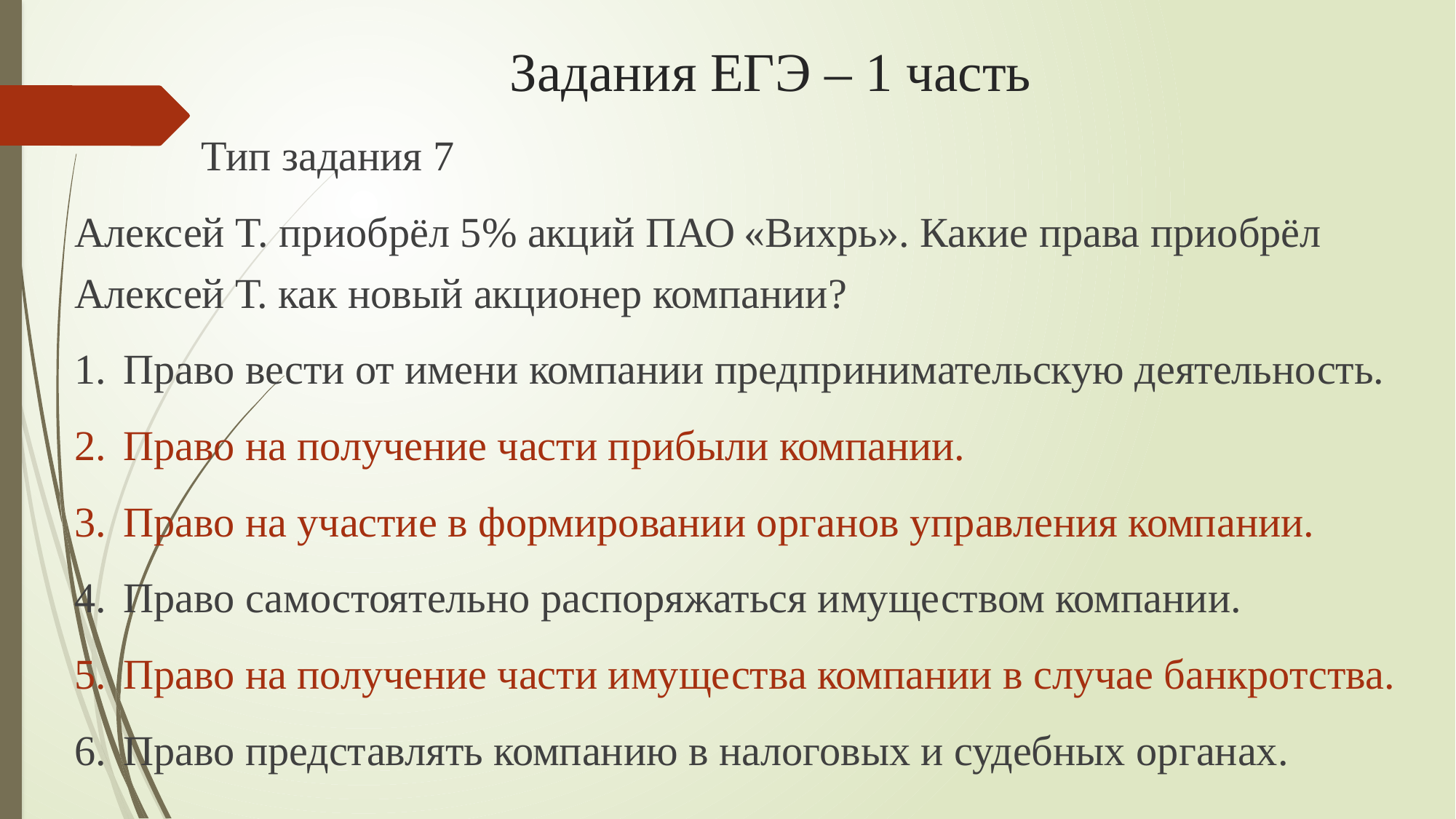

# Задания ЕГЭ – 1 часть
            Тип задания 7
Алексей T. приобрёл 5% акций ПАО «Вихрь». Какие права приобрёл Алексей Т. как новый акционер компании?
1.  Право вести от имени компании предпринимательскую деятельность.
2.  Право на получение части прибыли компании.
3.  Право на участие в формировании органов управления компании.
4.  Право самостоятельно распоряжаться имуществом компании.
5.  Право на получение части имущества компании в случае банкротства.
6.  Право представлять компанию в налоговых и судебных органах.